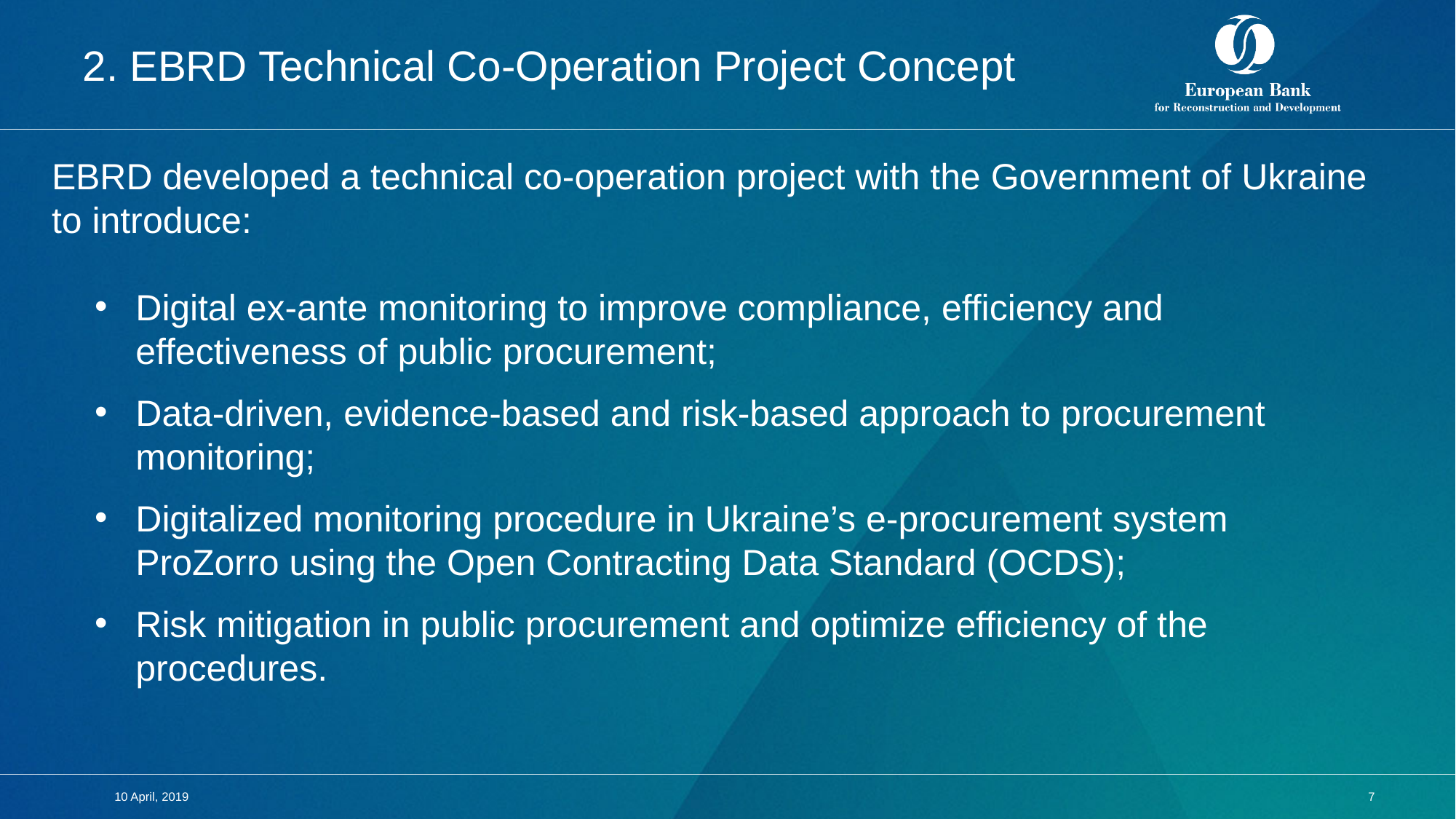

# 2. EBRD Technical Co-Operation Project Concept
EBRD developed a technical co-operation project with the Government of Ukraine to introduce:

Digital ex-ante monitoring to improve compliance, efficiency and effectiveness of public procurement;
Data-driven, evidence-based and risk-based approach to procurement monitoring;
Digitalized monitoring procedure in Ukraine’s e-procurement system ProZorro using the Open Contracting Data Standard (OCDS);
Risk mitigation in public procurement and optimize efficiency of the procedures.

10 April, 2019
7